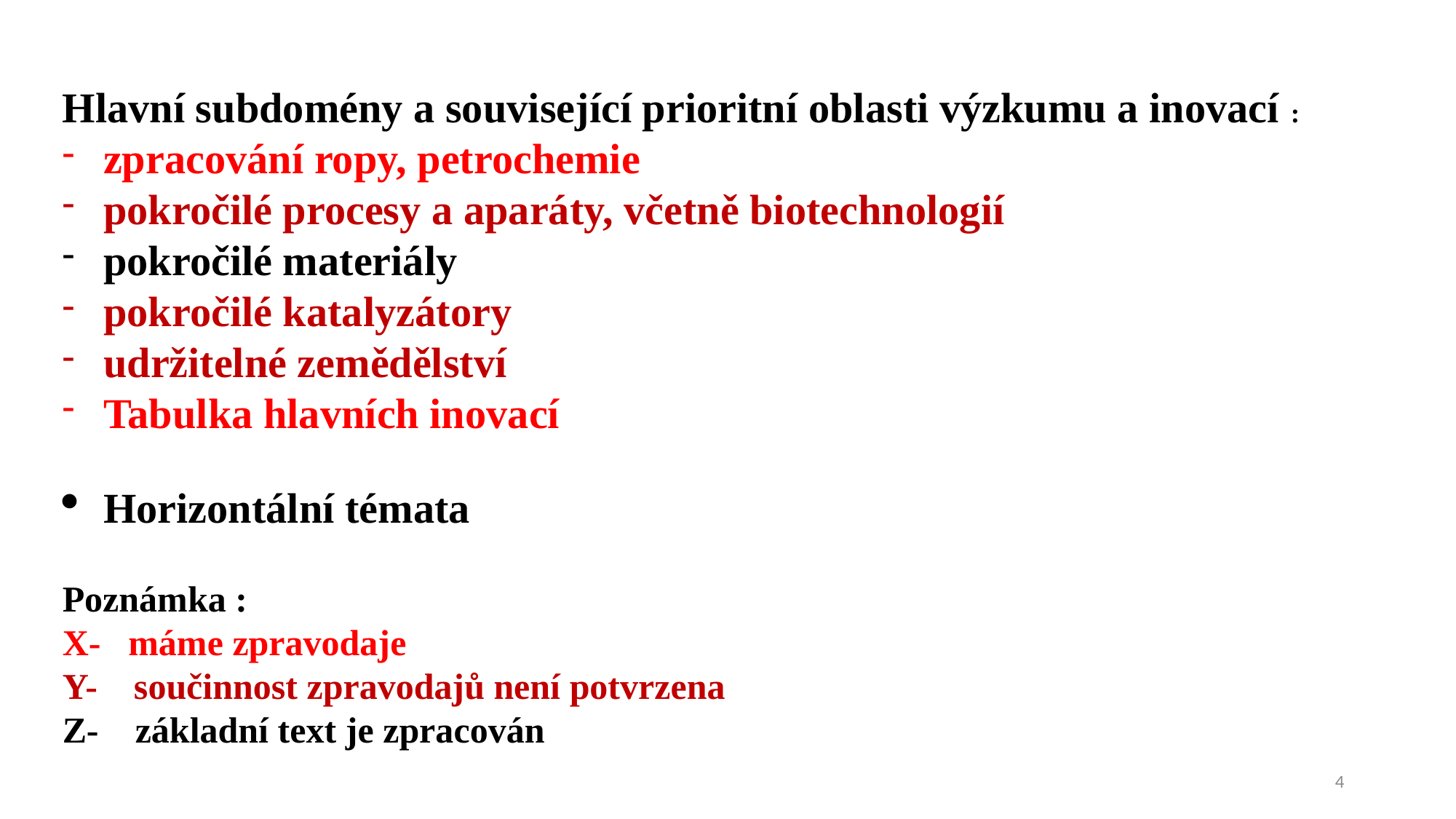

Hlavní subdomény a související prioritní oblasti výzkumu a inovací :
zpracování ropy, petrochemie
pokročilé procesy a aparáty, včetně biotechnologií
pokročilé materiály
pokročilé katalyzátory
udržitelné zemědělství
Tabulka hlavních inovací

Horizontální témata

Poznámka :
X-   máme zpravodaje
Y-    součinnost zpravodajů není potvrzena
Z-    základní text je zpracován
4